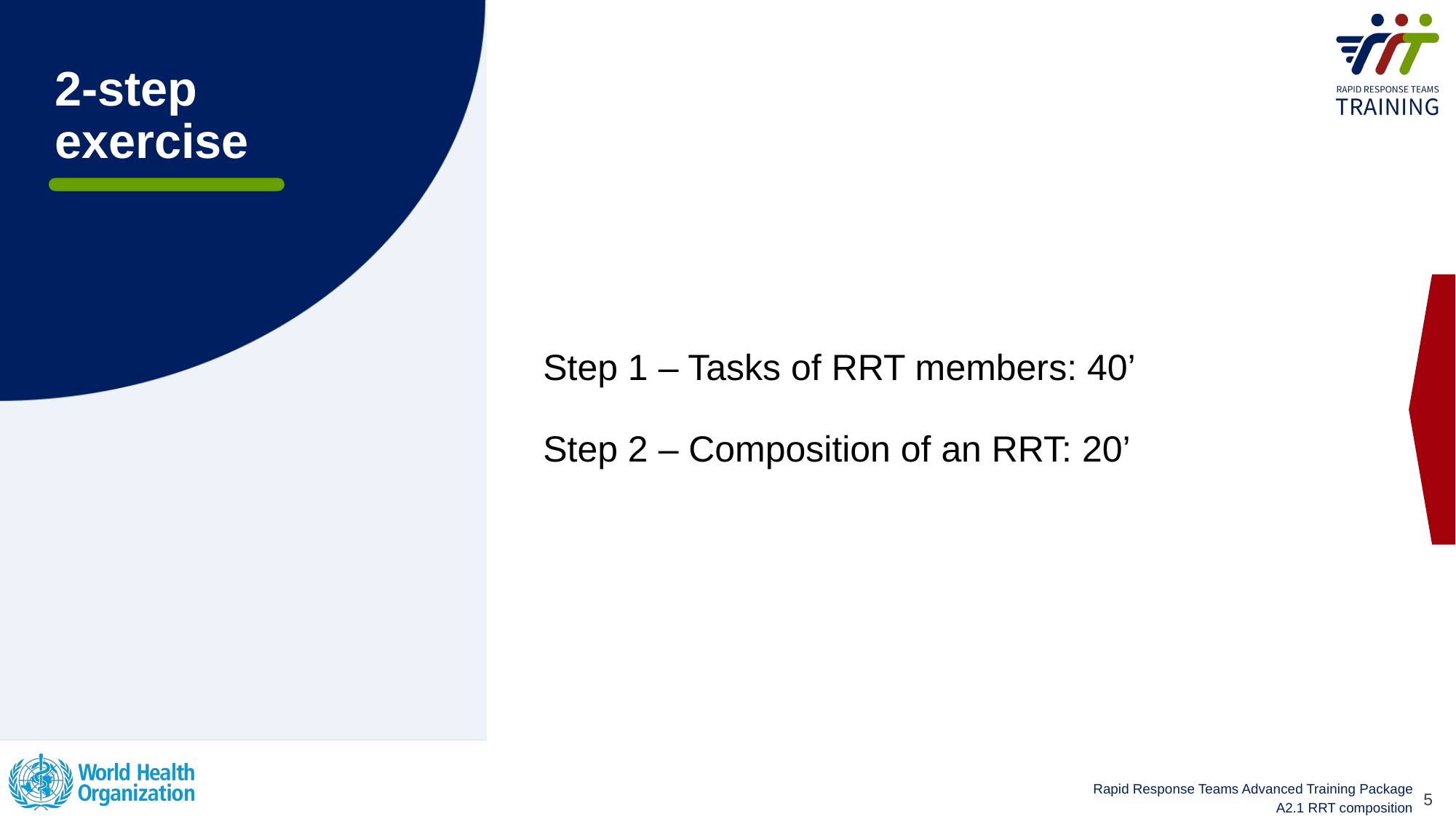

# 2-step exercise
Step 1 – Tasks of RRT members: 40’

Step 2 – Composition of an RRT: 20’

5